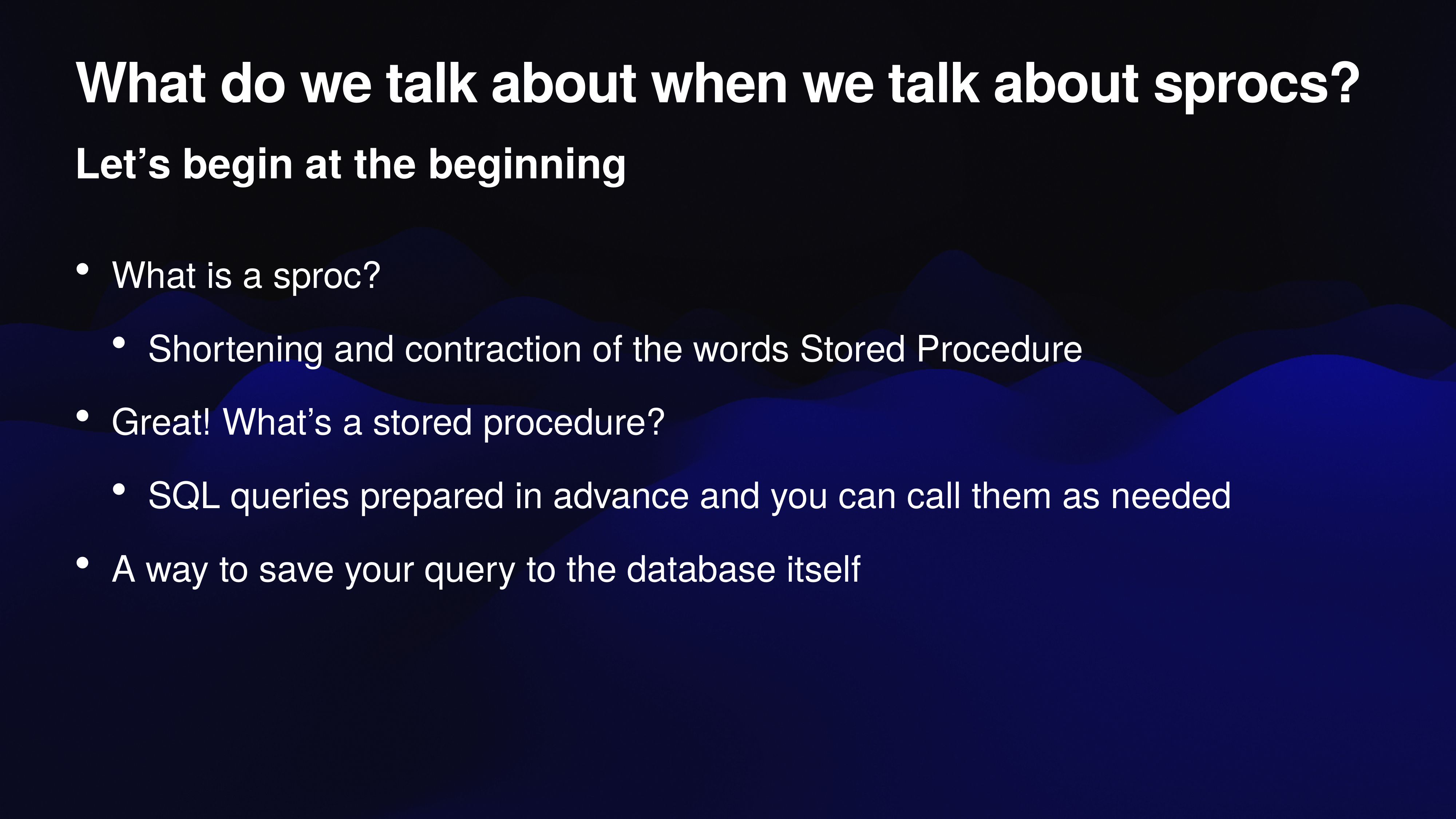

# What do we talk about when we talk about sprocs?
Let’s begin at the beginning
What is a sproc?
Shortening and contraction of the words Stored Procedure
Great! What’s a stored procedure?
SQL queries prepared in advance and you can call them as needed
A way to save your query to the database itself